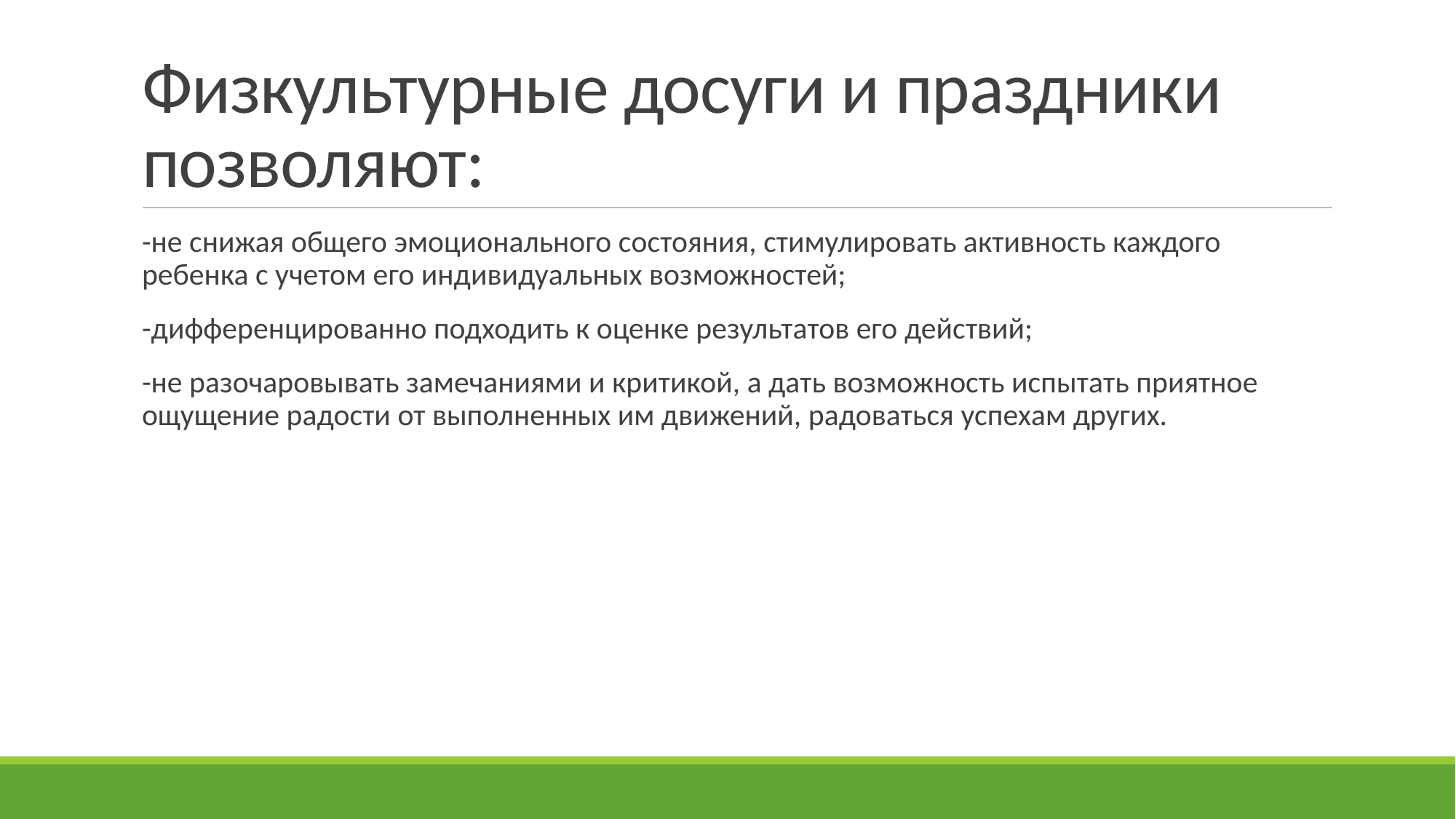

# Физкультурные досуги и праздники позволяют:
-не снижая общего эмоционального состояния, стимулировать активность каждого ребенка с учетом его индивидуальных возможностей;
-дифференцированно подходить к оценке результатов его действий;
-не разочаровывать замечаниями и критикой, а дать возможность испытать приятное ощущение радости от выполненных им движений, радоваться успехам других.